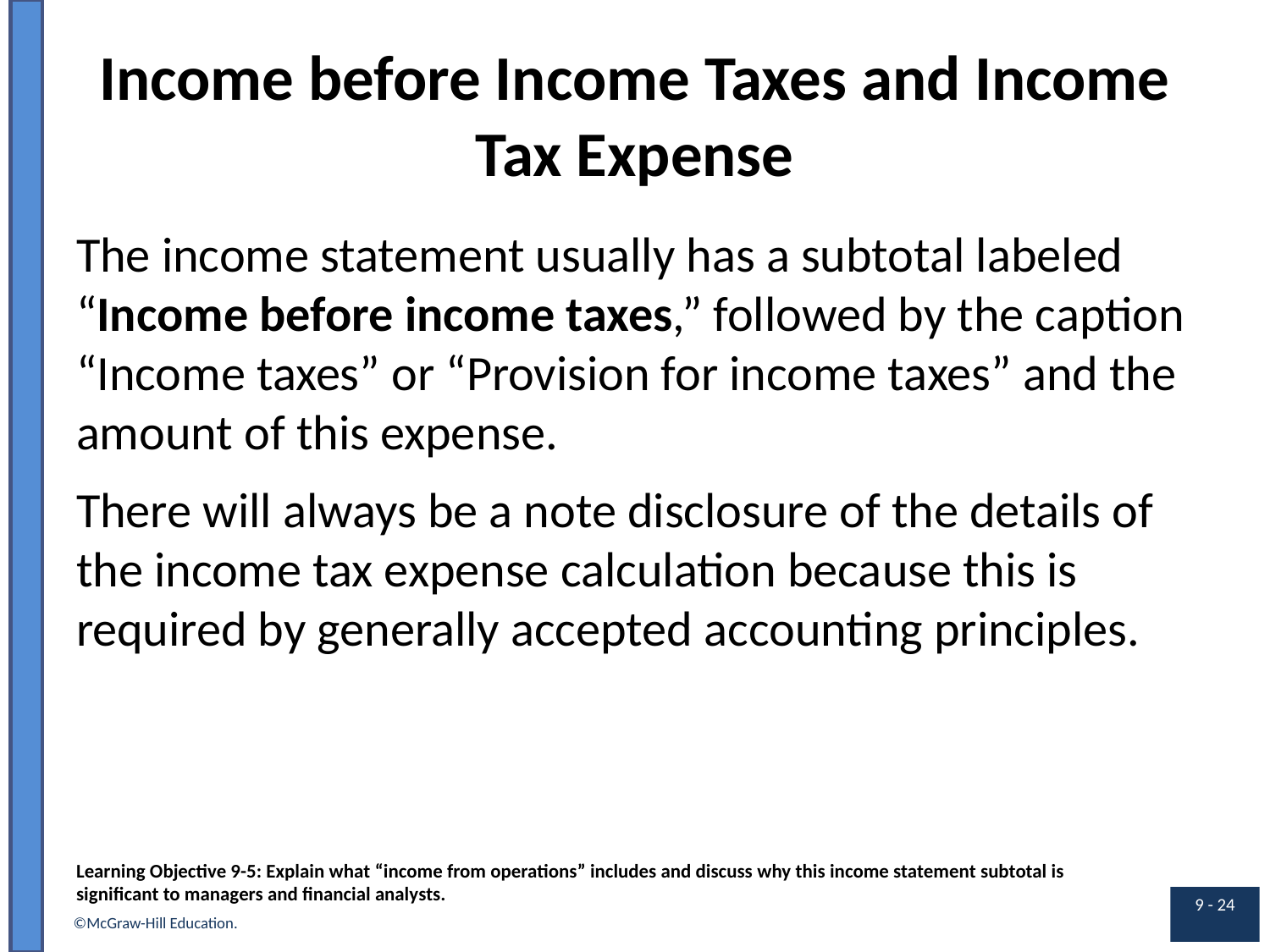

# Income before Income Taxes and Income Tax Expense
The income statement usually has a subtotal labeled “Income before income taxes,” followed by the caption “Income taxes” or “Provision for income taxes” and the amount of this expense.
There will always be a note disclosure of the details of the income tax expense calculation because this is required by generally accepted accounting principles.
Learning Objective 9-5: Explain what “income from operations” includes and discuss why this income statement subtotal is significant to managers and financial analysts.